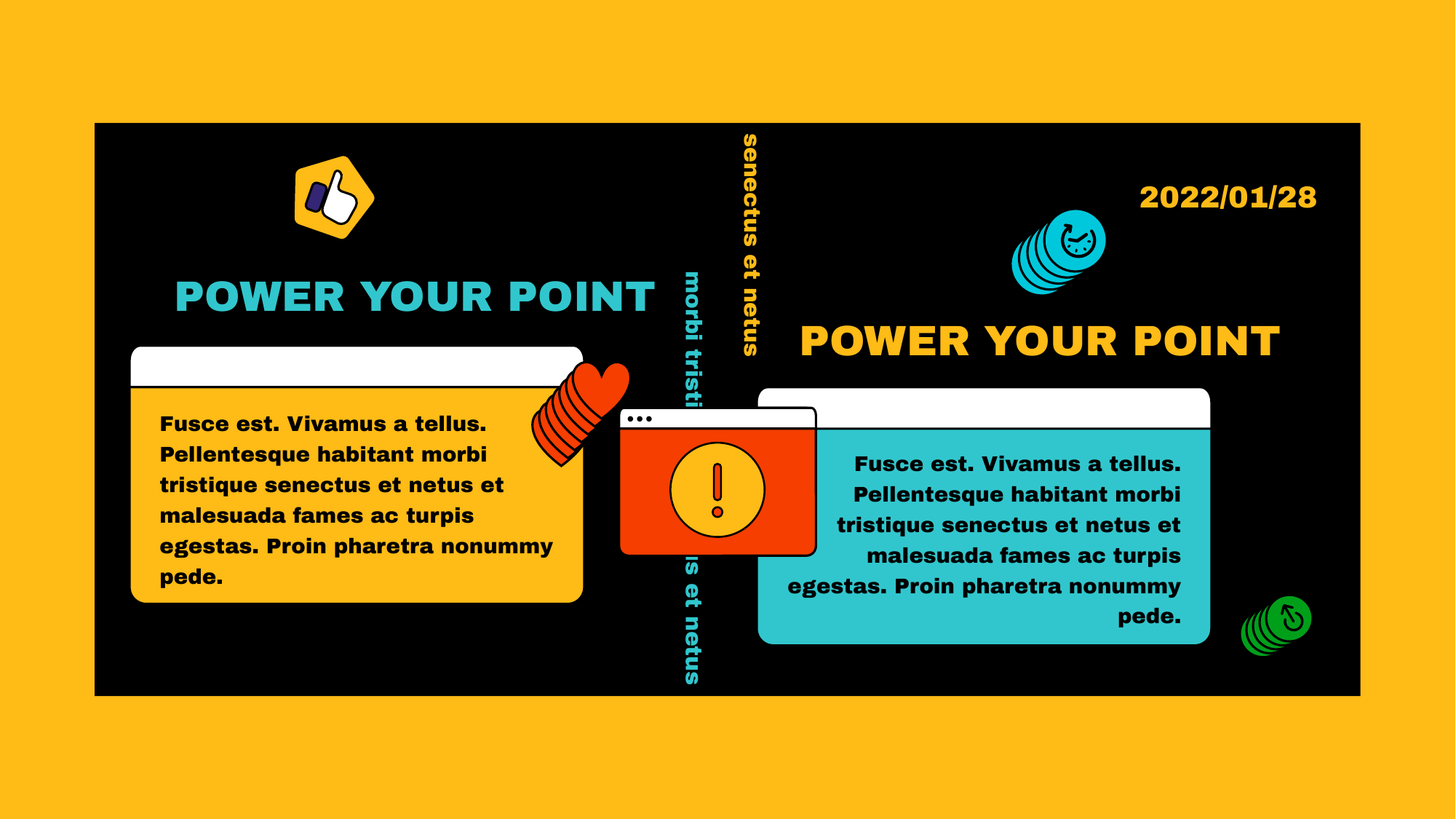

2022/01/28

senectus et netus
POWER YOUR POINT
POWER YOUR POINT

Fusce est. Vivamus a tellus. Pellentesque habitant morbi tristique senectus et netus et malesuada fames ac turpis egestas. Proin pharetra nonummy pede.

Fusce est. Vivamus a tellus. Pellentesque habitant morbi tristique senectus et netus et malesuada fames ac turpis egestas. Proin pharetra nonummy pede.

morbi tristique senectus et netus